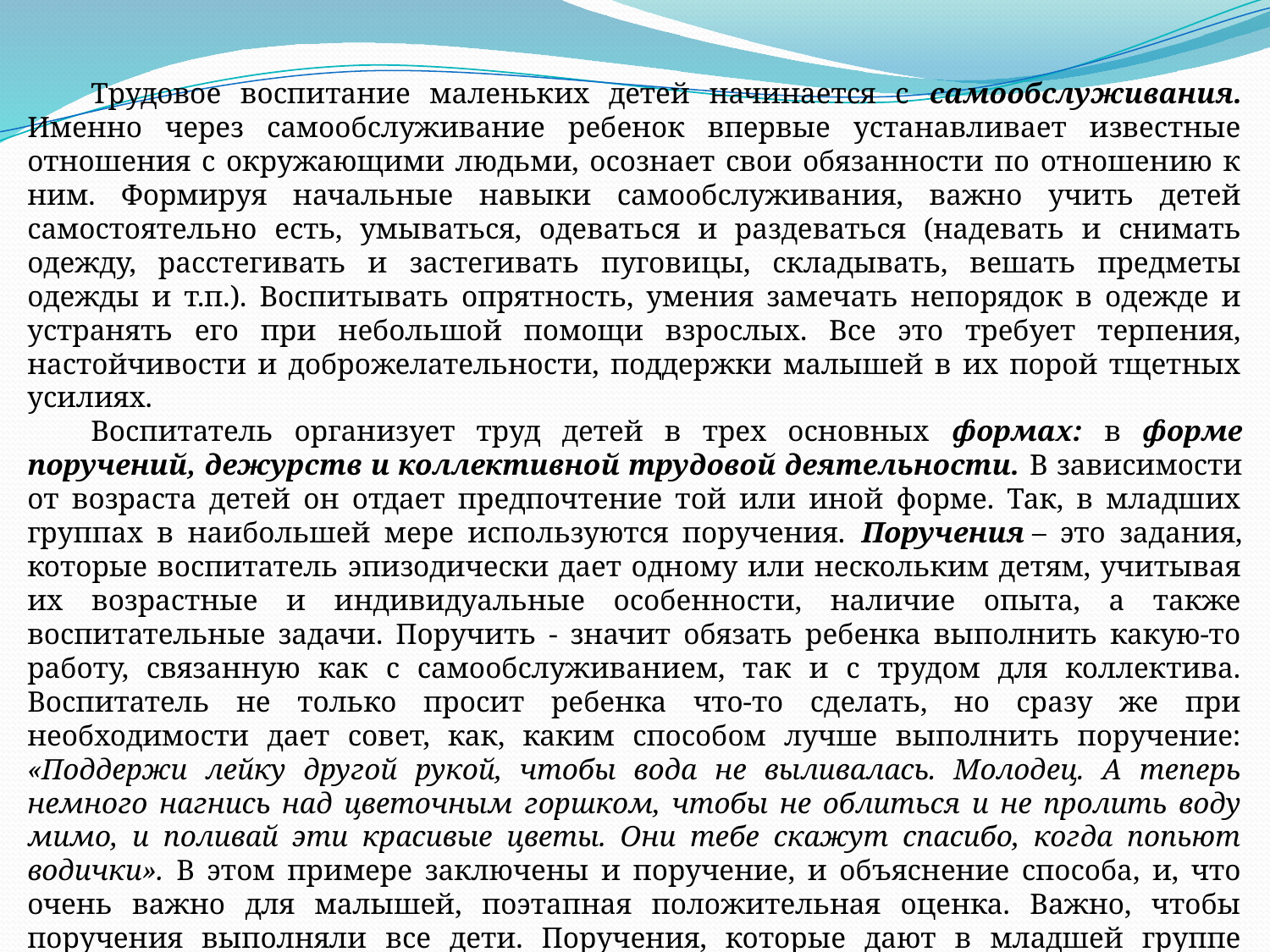

Трудовое воспитание маленьких детей начинается с самообслуживания. Именно через самообслуживание ребенок впервые устанавливает известные отношения с окружающими людьми, осознает свои обязанности по отношению к ним. Формируя начальные навыки самообслуживания, важно учить детей самостоятельно есть, умываться, одеваться и раздеваться (надевать и снимать одежду, расстегивать и застегивать пуговицы, складывать, вешать предметы одежды и т.п.). Воспитывать опрятность, умения замечать непорядок в одежде и устранять его при небольшой помощи взрослых. Все это требует терпения, настойчивости и доброжелательности, поддержки малышей в их порой тщетных усилиях.
Воспитатель организует труд детей в трех основных формах: в форме поручений, дежурств и коллективной трудовой деятельности. В зависимости от возраста детей он отдает предпочтение той или иной форме. Так, в младших группах в наибольшей мере используются поручения.  Поручения – это задания, которые воспитатель эпизодически дает одному или нескольким детям, учитывая их возрастные и индивидуальные особенности, наличие опыта, а также воспитательные задачи. Поручить - значит обязать ребенка выполнить какую-то работу, связанную как с самообслуживанием, так и с трудом для коллектива. Воспитатель не только просит ребенка что-то сделать, но сразу же при необходимости дает совет, как, каким способом лучше выполнить поручение: «Поддержи лейку другой рукой, чтобы вода не выливалась. Молодец. А теперь немного нагнись над цветочным горшком, чтобы не облиться и не пролить воду мимо, и поливай эти красивые цветы. Они тебе скажут спасибо, когда попьют водички». В этом примере заключены и поручение, и объяснение способа, и, что очень важно для малышей, поэтапная положительная оценка. Важно, чтобы поручения выполняли все дети. Поручения, которые дают в младшей группе индивидуальны, конкретны и просты, содержат в себе одно-два действия (разложить ложки на столе, принести лейку, снять с куклы платье для стирки), - «Лена, возьми метелку и смети снег со всех лавочек, чтобы дети могли сидеть».